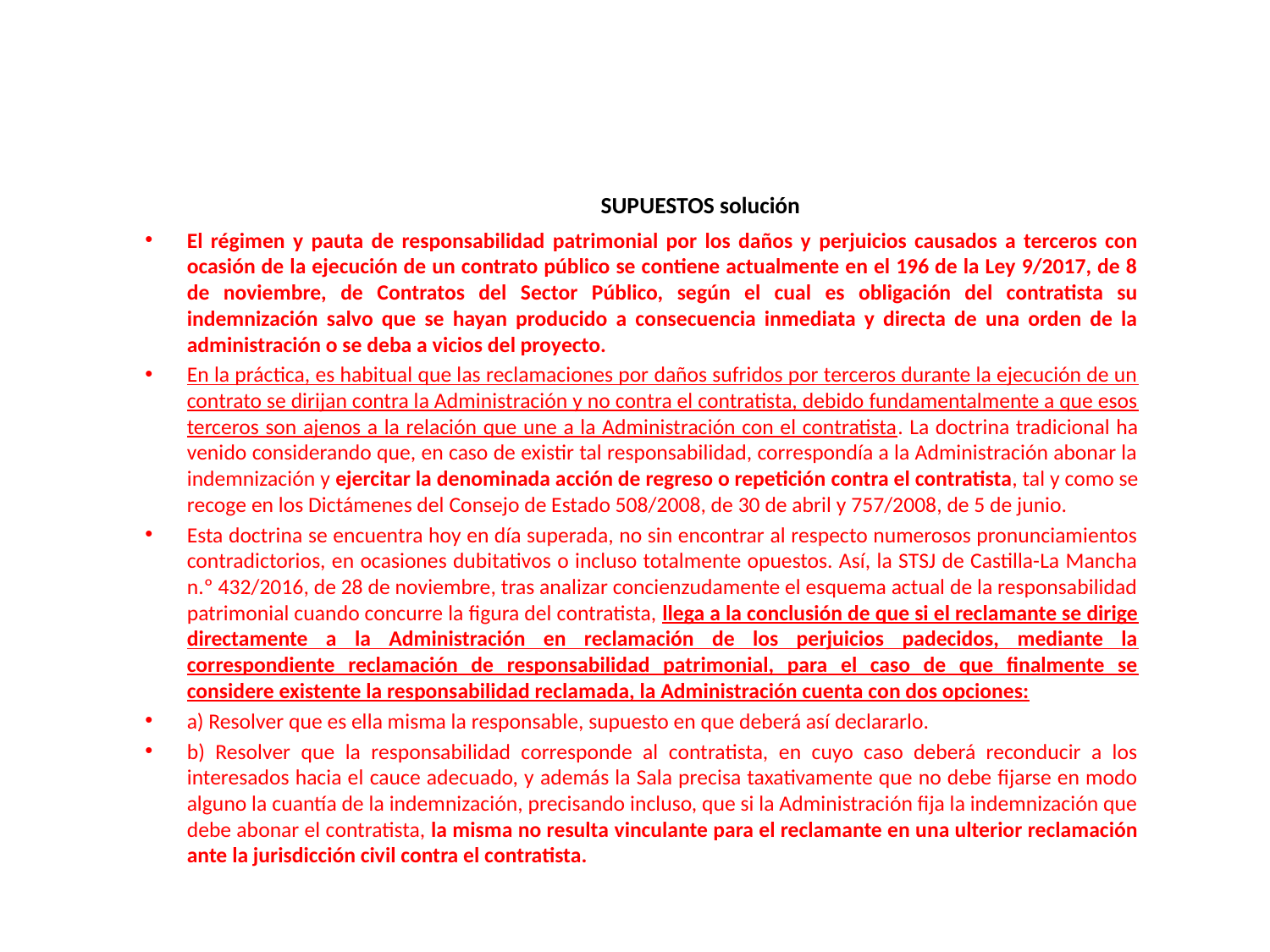

# SUPUESTOS solución
El régimen y pauta de responsabilidad patrimonial por los daños y perjuicios causados a terceros con ocasión de la ejecución de un contrato público se contiene actualmente en el 196 de la Ley 9/2017, de 8 de noviembre, de Contratos del Sector Público, según el cual es obligación del contratista su indemnización salvo que se hayan producido a consecuencia inmediata y directa de una orden de la administración o se deba a vicios del proyecto.
En la práctica, es habitual que las reclamaciones por daños sufridos por terceros durante la ejecución de un contrato se dirijan contra la Administración y no contra el contratista, debido fundamentalmente a que esos terceros son ajenos a la relación que une a la Administración con el contratista. La doctrina tradicional ha venido considerando que, en caso de existir tal responsabilidad, correspondía a la Administración abonar la indemnización y ejercitar la denominada acción de regreso o repetición contra el contratista, tal y como se recoge en los Dictámenes del Consejo de Estado 508/2008, de 30 de abril y 757/2008, de 5 de junio.
Esta doctrina se encuentra hoy en día superada, no sin encontrar al respecto numerosos pronunciamientos contradictorios, en ocasiones dubitativos o incluso totalmente opuestos. Así, la STSJ de Castilla-La Mancha n.º 432/2016, de 28 de noviembre, tras analizar concienzudamente el esquema actual de la responsabilidad patrimonial cuando concurre la figura del contratista, llega a la conclusión de que si el reclamante se dirige directamente a la Administración en reclamación de los perjuicios padecidos, mediante la correspondiente reclamación de responsabilidad patrimonial, para el caso de que finalmente se considere existente la responsabilidad reclamada, la Administración cuenta con dos opciones:
a) Resolver que es ella misma la responsable, supuesto en que deberá así declararlo.
b) Resolver que la responsabilidad corresponde al contratista, en cuyo caso deberá reconducir a los interesados hacia el cauce adecuado, y además la Sala precisa taxativamente que no debe fijarse en modo alguno la cuantía de la indemnización, precisando incluso, que si la Administración fija la indemnización que debe abonar el contratista, la misma no resulta vinculante para el reclamante en una ulterior reclamación ante la jurisdicción civil contra el contratista.